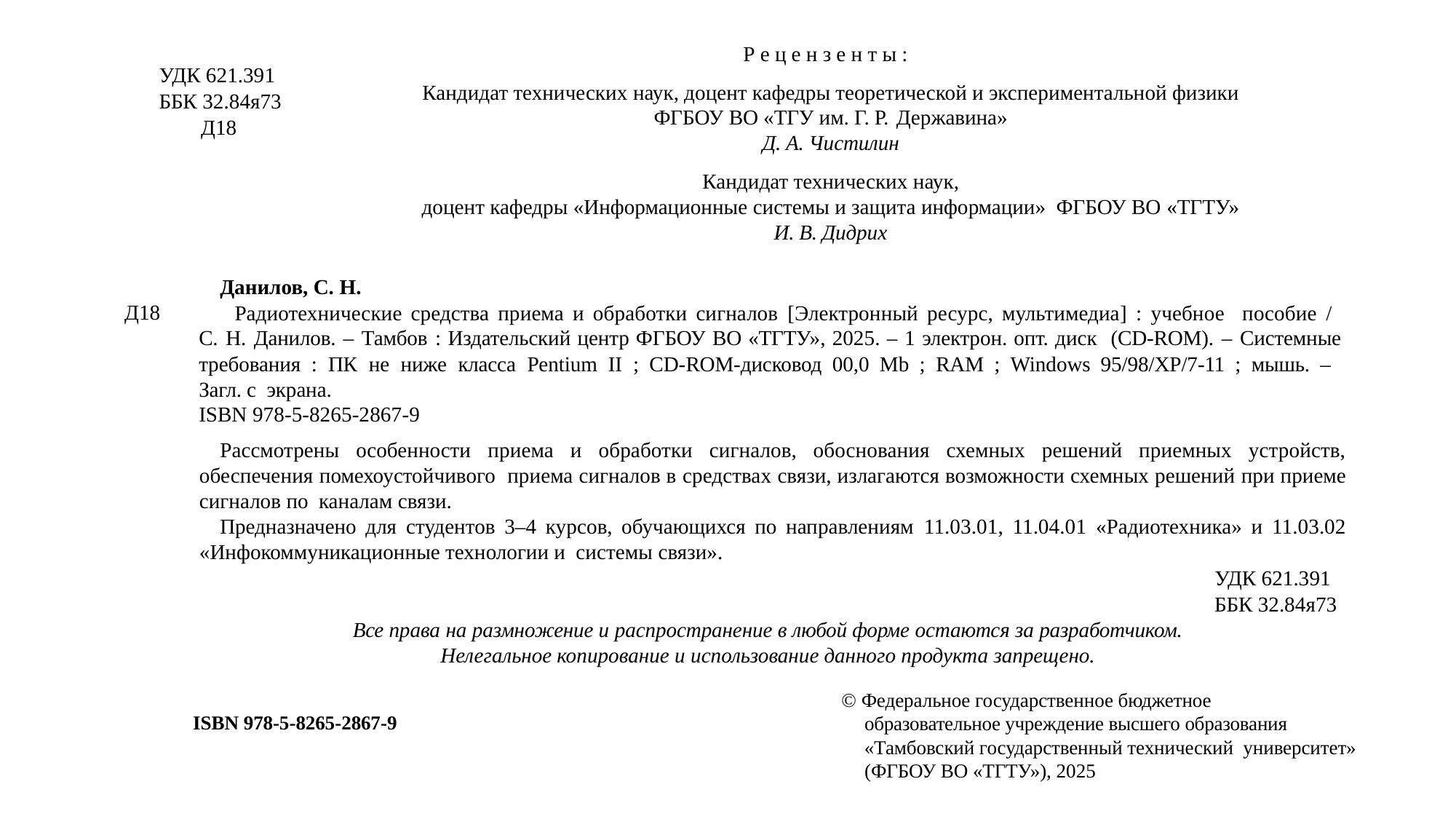

Р е ц е н з е н т ы :

Кандидат технических наук, доцент кафедры теоретической и экспериментальной физики
ФГБОУ ВО «ТГУ им. Г. Р. Державина»
Д. А. Чистилин

Кандидат технических наук,
доцент кафедры «Информационные системы и защита информации»  ФГБОУ ВО «ТГТУ»
И. В. Дидрих

УДК 621.391
ББК 32.84я73
        Д18
    Данилов, С. Н.
    Радиотехнические средства приема и обработки сигналов [Электронный ресурс, мультимедиа] : учебное  пособие /
С. Н. Данилов. – Тамбов : Издательский центр ФГБОУ ВО «ТГТУ», 2025. – 1 электрон. опт. диск  (CD-ROM). – Системные требования : ПК не ниже класса Pentium II ; CD-ROM-дисковод 00,0 Mb ; RAM ; Windows 95/98/XP/7-11 ; мышь. –
Загл. с  экрана.
ISBN 978-5-8265-2867-9

Д18

Рассмотрены особенности приема и обработки сигналов, обоснования схемных решений приемных устройств, обеспечения помехоустойчивого  приема сигналов в средствах связи, излагаются возможности схемных решений при приеме сигналов по  каналам связи.
Предназначено для студентов 3–4 курсов, обучающихся по направлениям 11.03.01, 11.04.01 «Радиотехника» и 11.03.02 «Инфокоммуникационные технологии и  системы связи».
                                                                                                                          УДК 621.391
  ББК 32.84я73
Все права на размножение и распространение в любой форме остаются за разработчиком.
Нелегальное копирование и использование данного продукта запрещено.
© Федеральное государственное бюджетное
   образовательное учреждение высшего образования
   «Тамбовский государственный технический  университет»
   (ФГБОУ ВО «ТГТУ»), 2025
ISBN 978-5-8265-2867-9